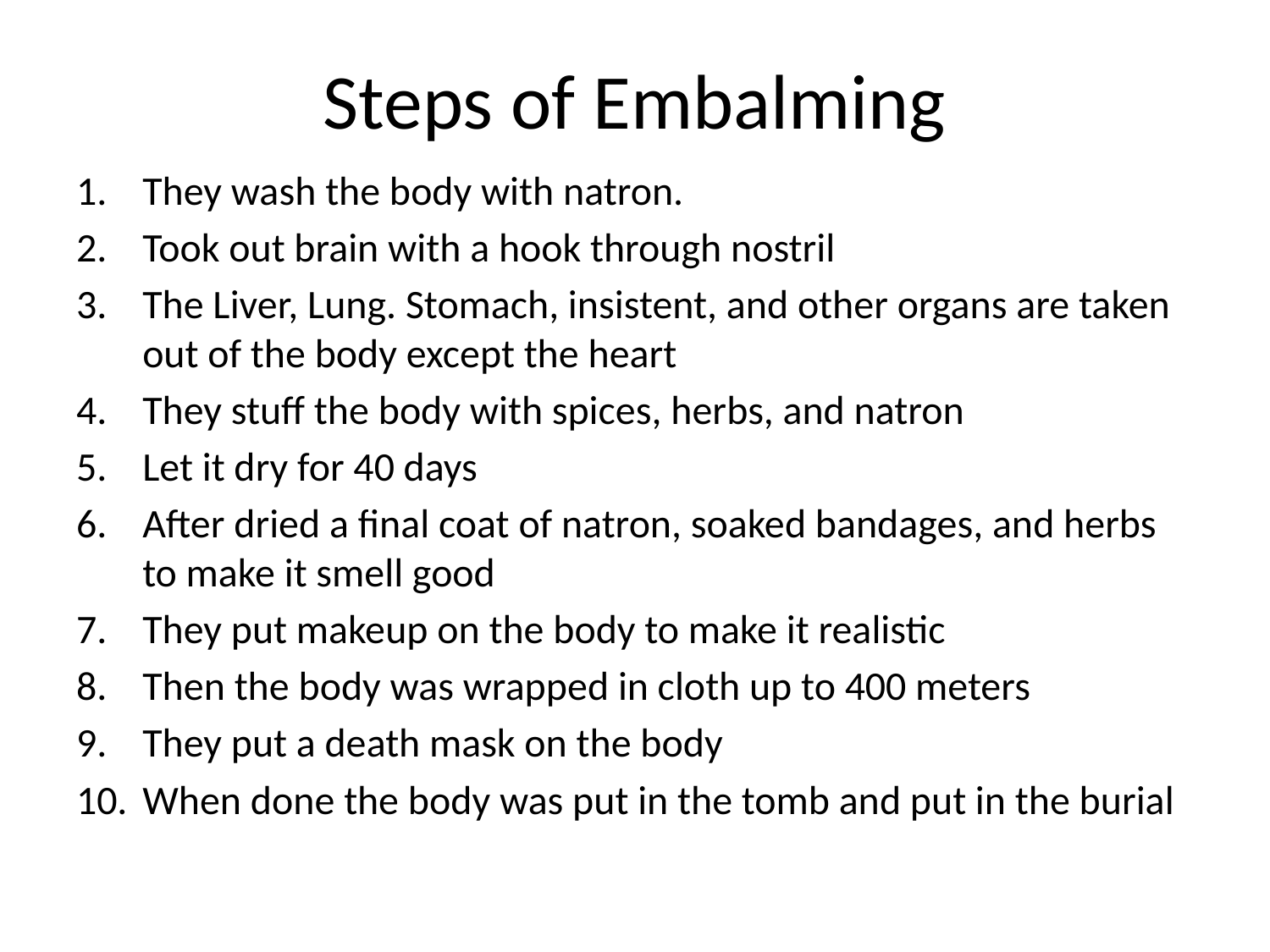

# Steps of Embalming
They wash the body with natron.
Took out brain with a hook through nostril
The Liver, Lung. Stomach, insistent, and other organs are taken out of the body except the heart
They stuff the body with spices, herbs, and natron
Let it dry for 40 days
After dried a final coat of natron, soaked bandages, and herbs to make it smell good
They put makeup on the body to make it realistic
Then the body was wrapped in cloth up to 400 meters
They put a death mask on the body
When done the body was put in the tomb and put in the burial